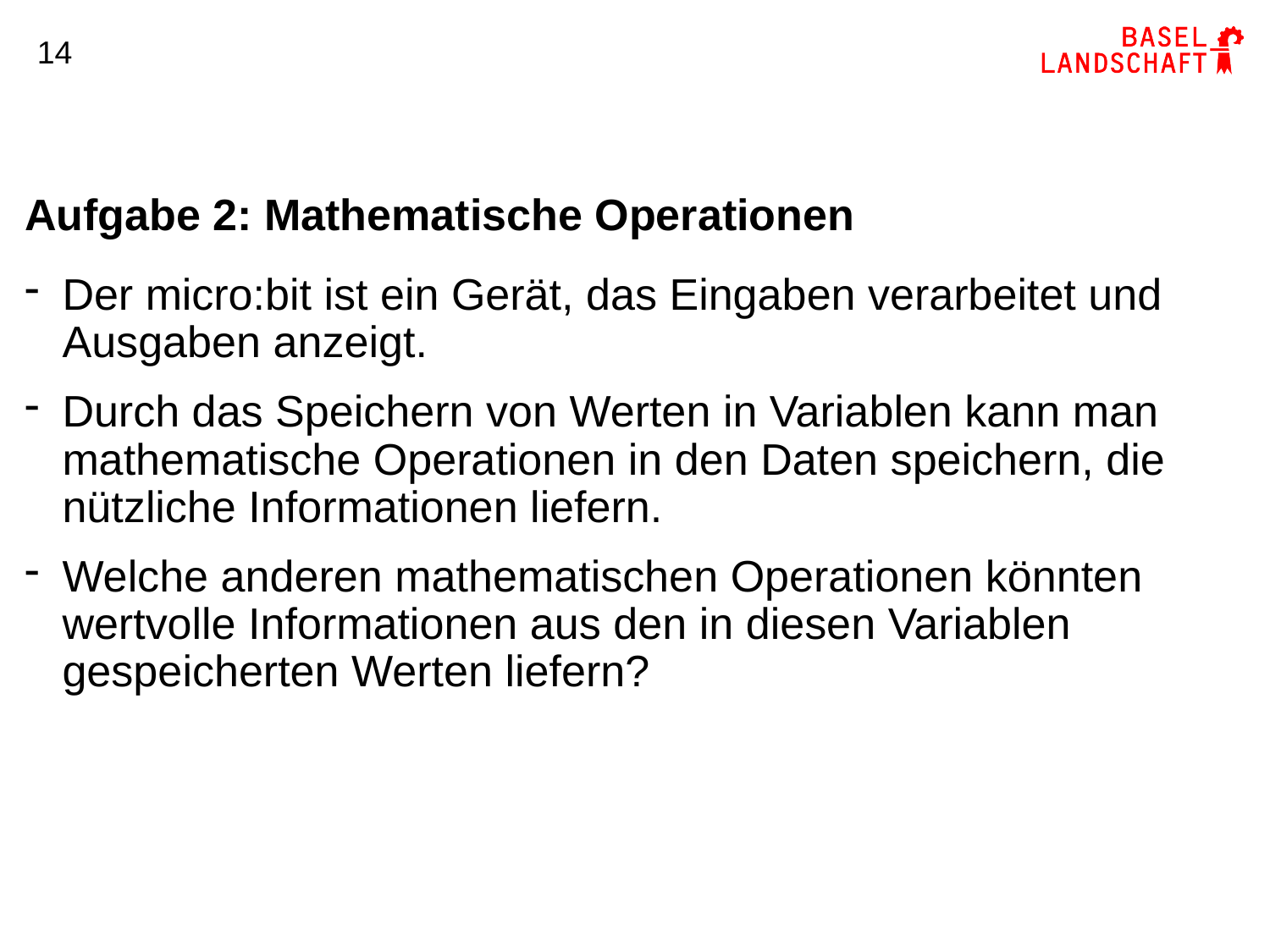

14
# Aufgabe 2: Mathematische Operationen
Der micro:bit ist ein Gerät, das Eingaben verarbeitet und Ausgaben anzeigt.
Durch das Speichern von Werten in Variablen kann man mathematische Operationen in den Daten speichern, die nützliche Informationen liefern.
Welche anderen mathematischen Operationen könnten wertvolle Informationen aus den in diesen Variablen gespeicherten Werten liefern?